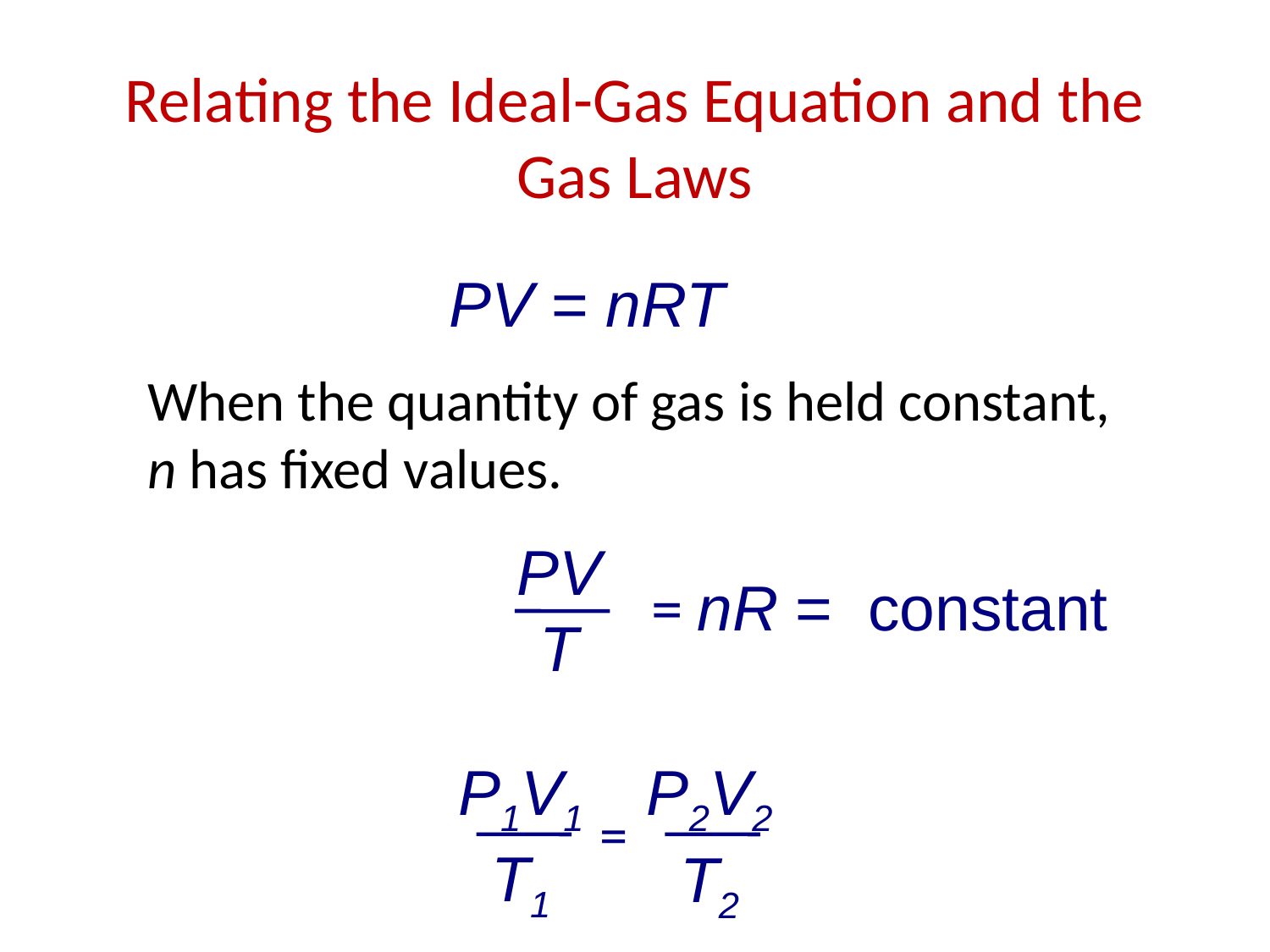

# Relating the Ideal-Gas Equation and the Gas Laws
PV = nRT
When the quantity of gas is held constant, n has fixed values.

                                   = nR =  constant

PV
T

P1V1
T1

P2V2
T2

 =